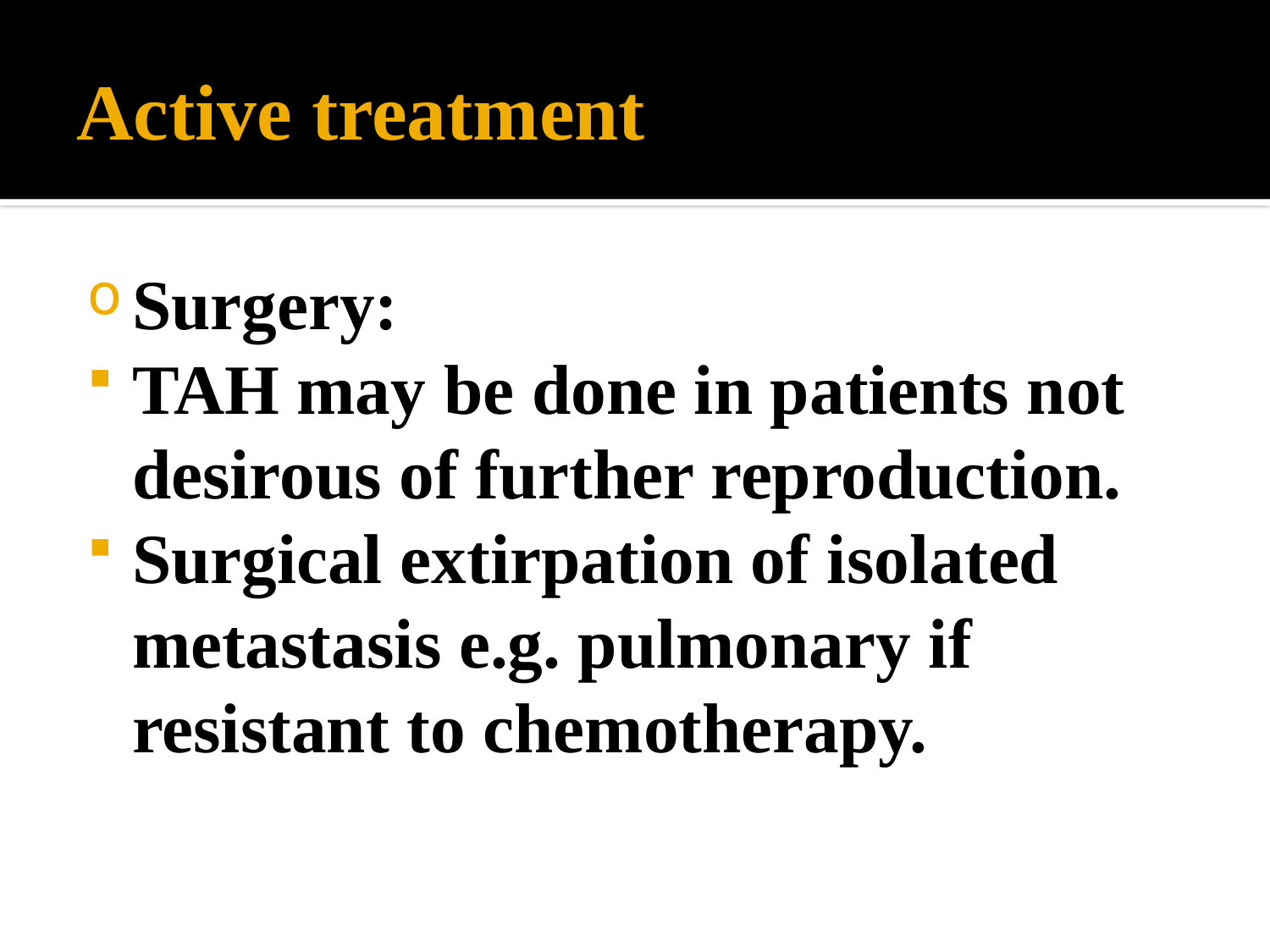

# Active treatment
Surgery:
TAH may be done in patients not desirous of further reproduction.
Surgical extirpation of isolated metastasis e.g. pulmonary if resistant to chemotherapy.